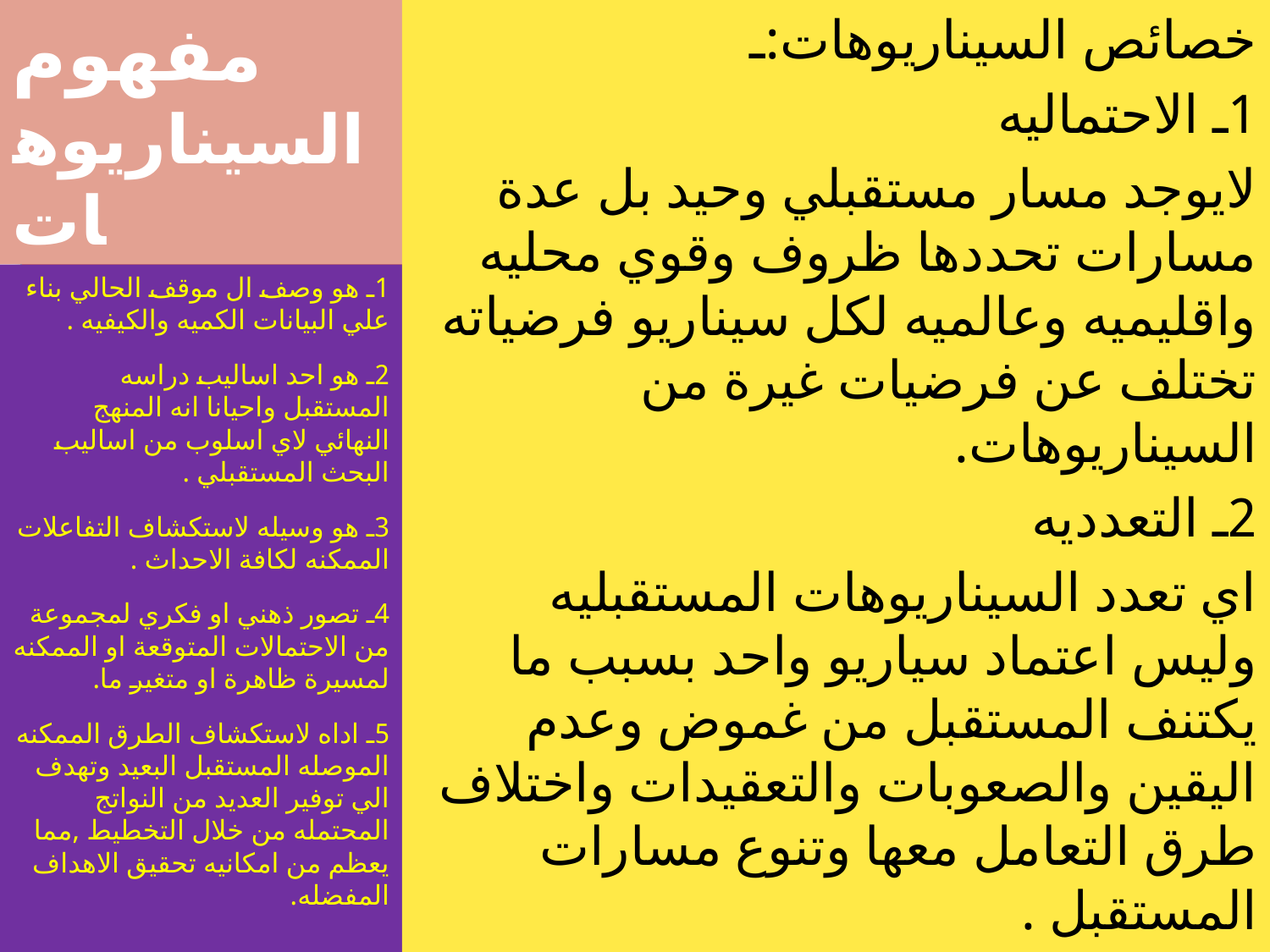

# مفهوم السيناريوهات
خصائص السيناريوهات:ـ
1ـ الاحتماليه
لايوجد مسار مستقبلي وحيد بل عدة مسارات تحددها ظروف وقوي محليه واقليميه وعالميه لكل سيناريو فرضياته تختلف عن فرضيات غيرة من السيناريوهات.
2ـ التعدديه
اي تعدد السيناريوهات المستقبليه وليس اعتماد سياريو واحد بسبب ما يكتنف المستقبل من غموض وعدم اليقين والصعوبات والتعقيدات واختلاف طرق التعامل معها وتنوع مسارات المستقبل .
1ـ هو وصف ال موقف الحالي بناء علي البيانات الكميه والكيفيه .
2ـ هو احد اساليب دراسه المستقبل واحيانا انه المنهج النهائي لاي اسلوب من اساليب البحث المستقبلي .
3ـ هو وسيله لاستكشاف التفاعلات الممكنه لكافة الاحداث .
4ـ تصور ذهني او فكري لمجموعة من الاحتمالات المتوقعة او الممكنه لمسيرة ظاهرة او متغير ما.
5ـ اداه لاستكشاف الطرق الممكنه الموصله المستقبل البعيد وتهدف الي توفير العديد من النواتج المحتمله من خلال التخطيط ,مما يعظم من امكانيه تحقيق الاهداف المفضله.